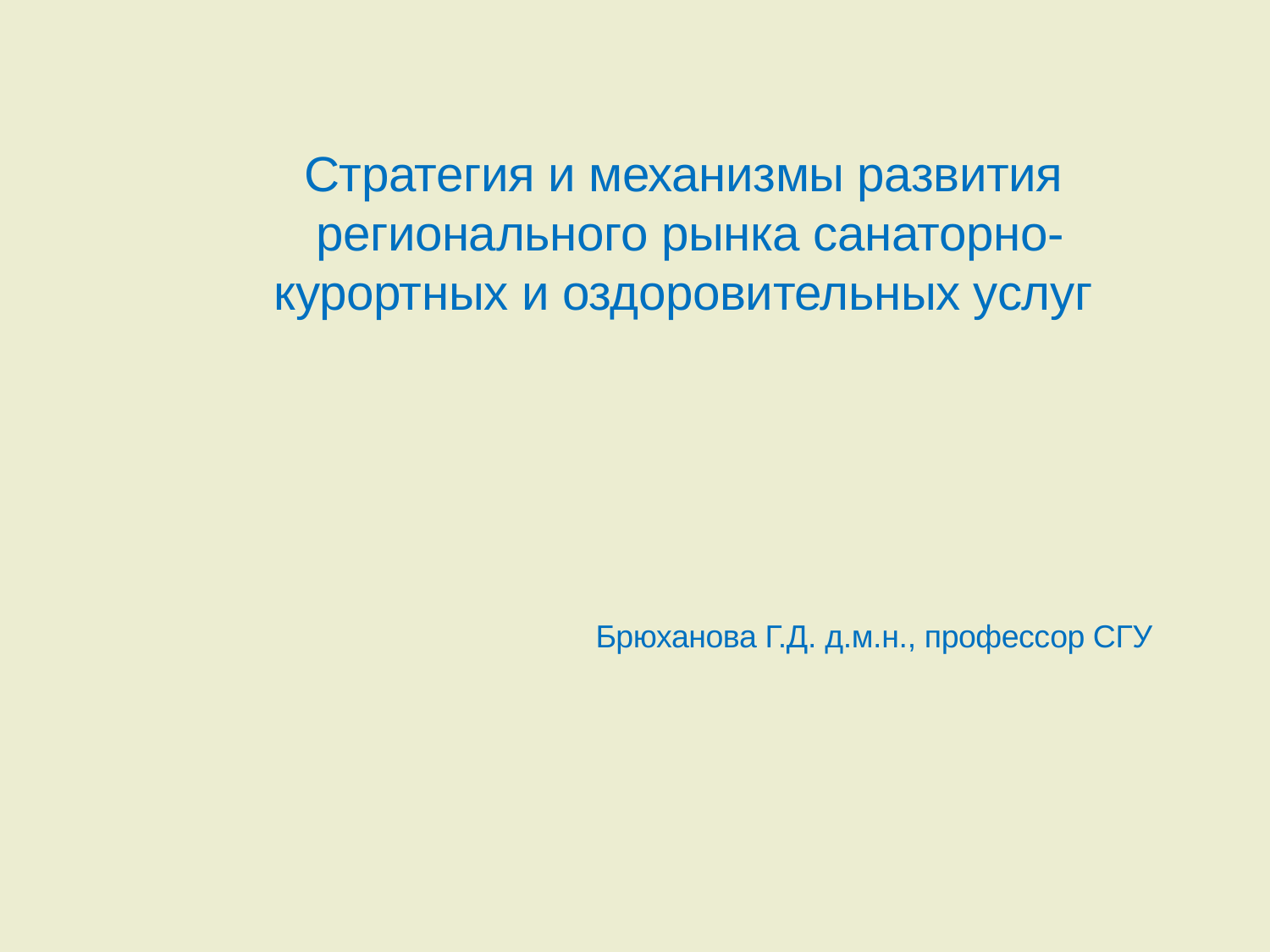

Стратегия и механизмы развития  регионального рынка санаторно-курортных и оздоровительных услуг

Брюханова Г.Д. д.м.н., профессор СГУ